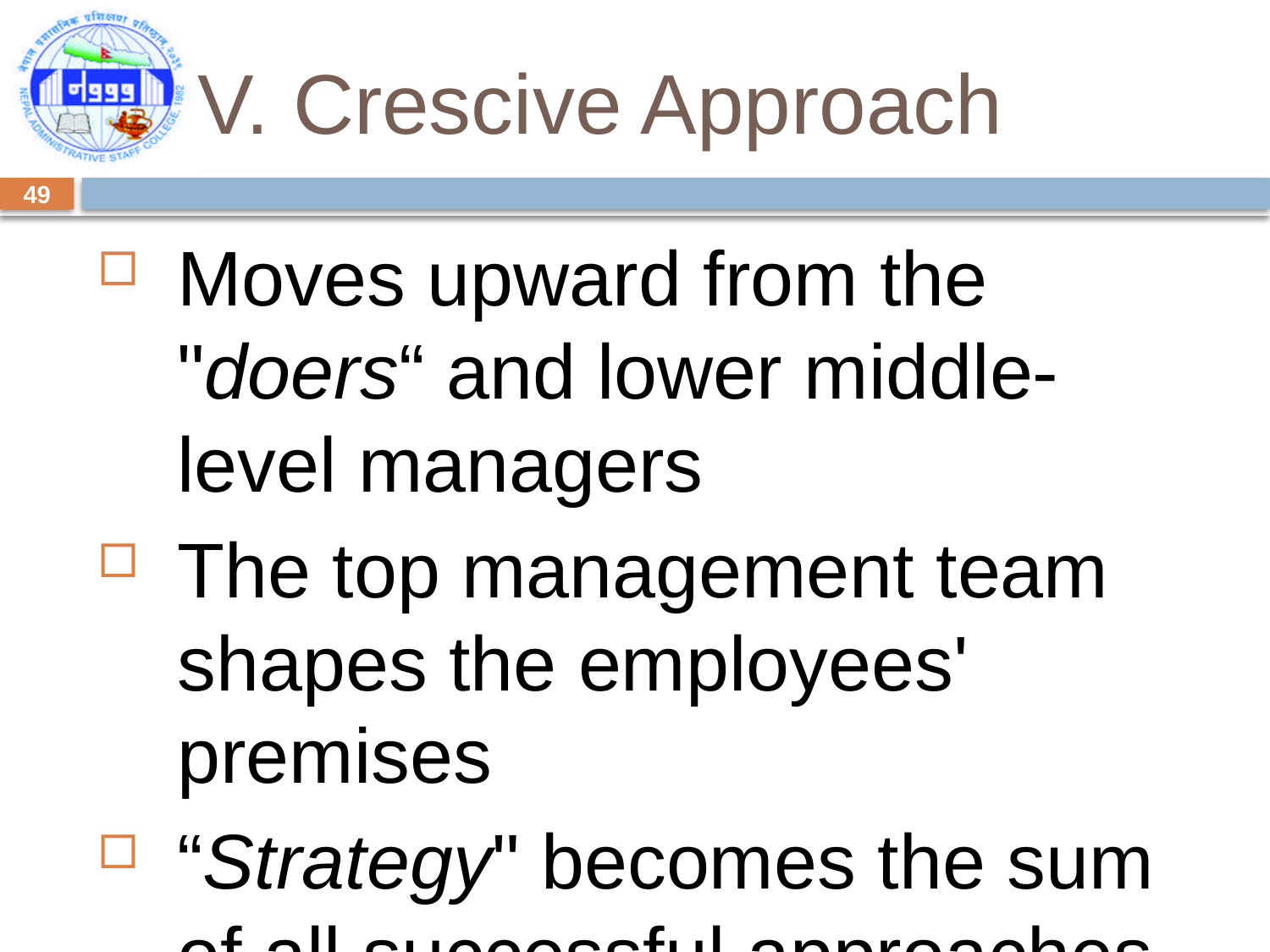

# V. Crescive Approach
49
Moves upward from the "doers“ and lower middle-level managers
The top management team shapes the employees' premises
“Strategy" becomes the sum of all successful approaches